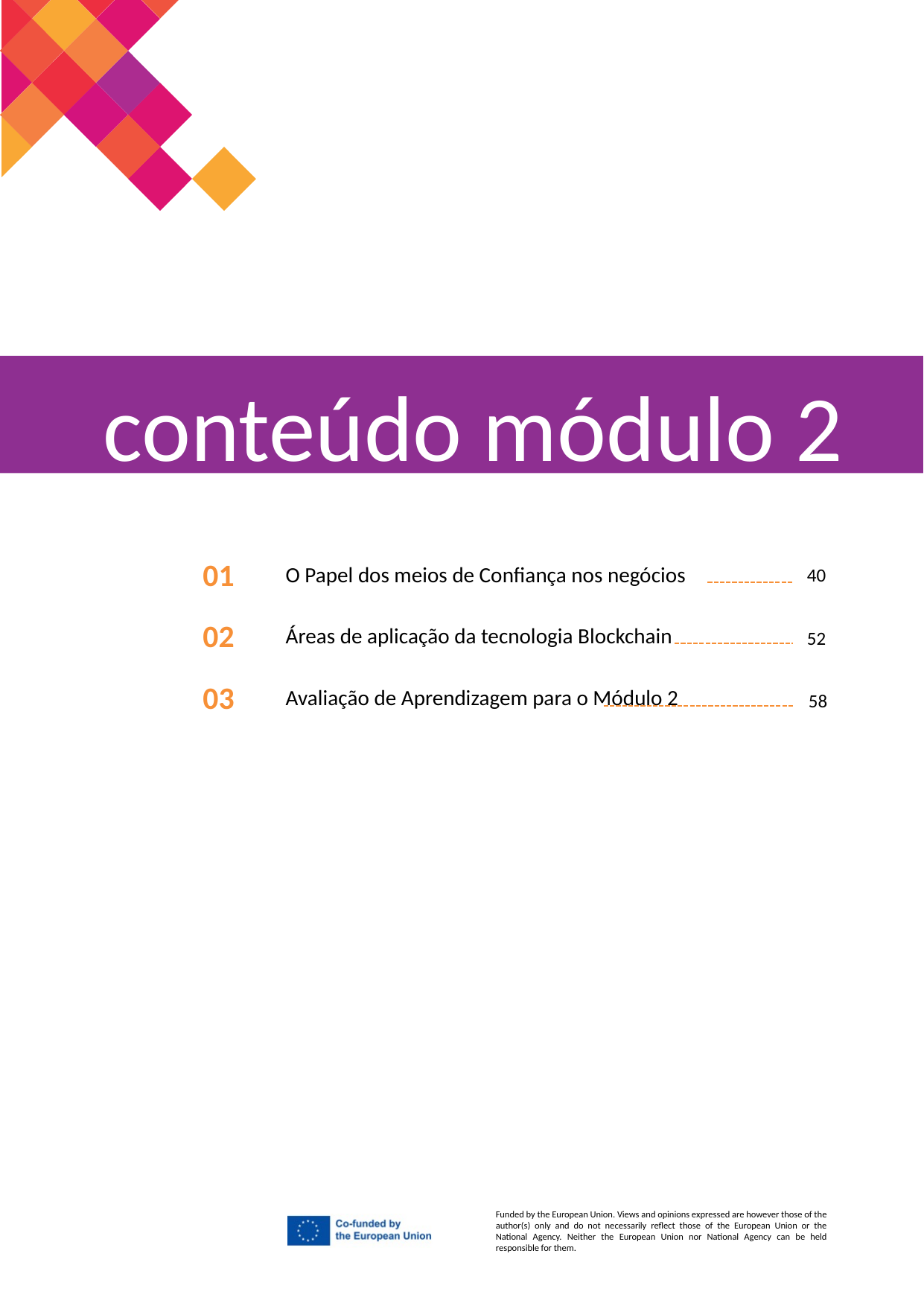

conteúdo módulo 2
01
O Papel dos meios de Confiança nos negócios
40
Áreas de aplicação da tecnologia Blockchain
02
52
03
Avaliação de Aprendizagem para o Módulo 2
58